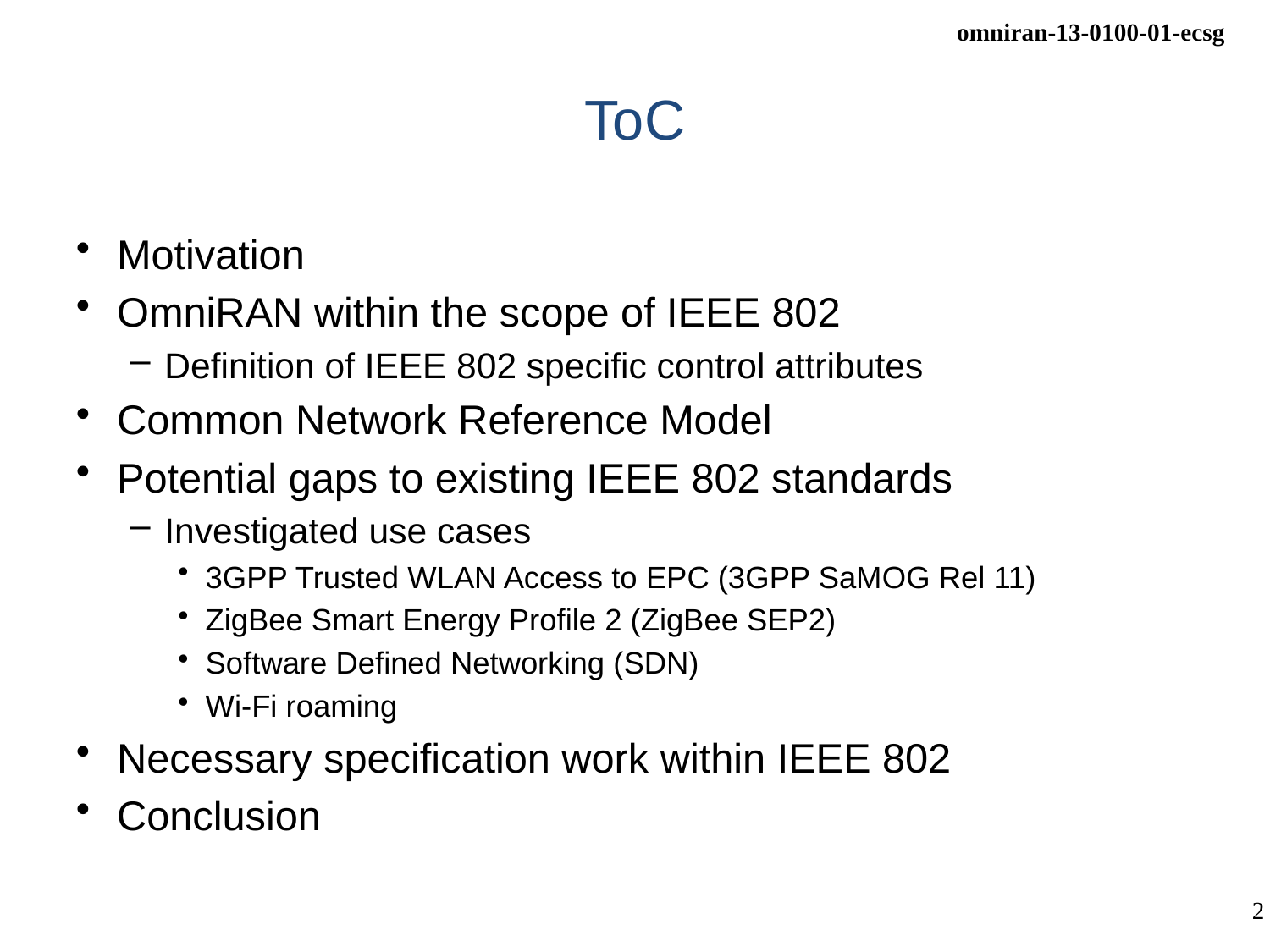

# ToC
Motivation
OmniRAN within the scope of IEEE 802
Definition of IEEE 802 specific control attributes
Common Network Reference Model
Potential gaps to existing IEEE 802 standards
Investigated use cases
3GPP Trusted WLAN Access to EPC (3GPP SaMOG Rel 11)
ZigBee Smart Energy Profile 2 (ZigBee SEP2)
Software Defined Networking (SDN)
Wi-Fi roaming
Necessary specification work within IEEE 802
Conclusion